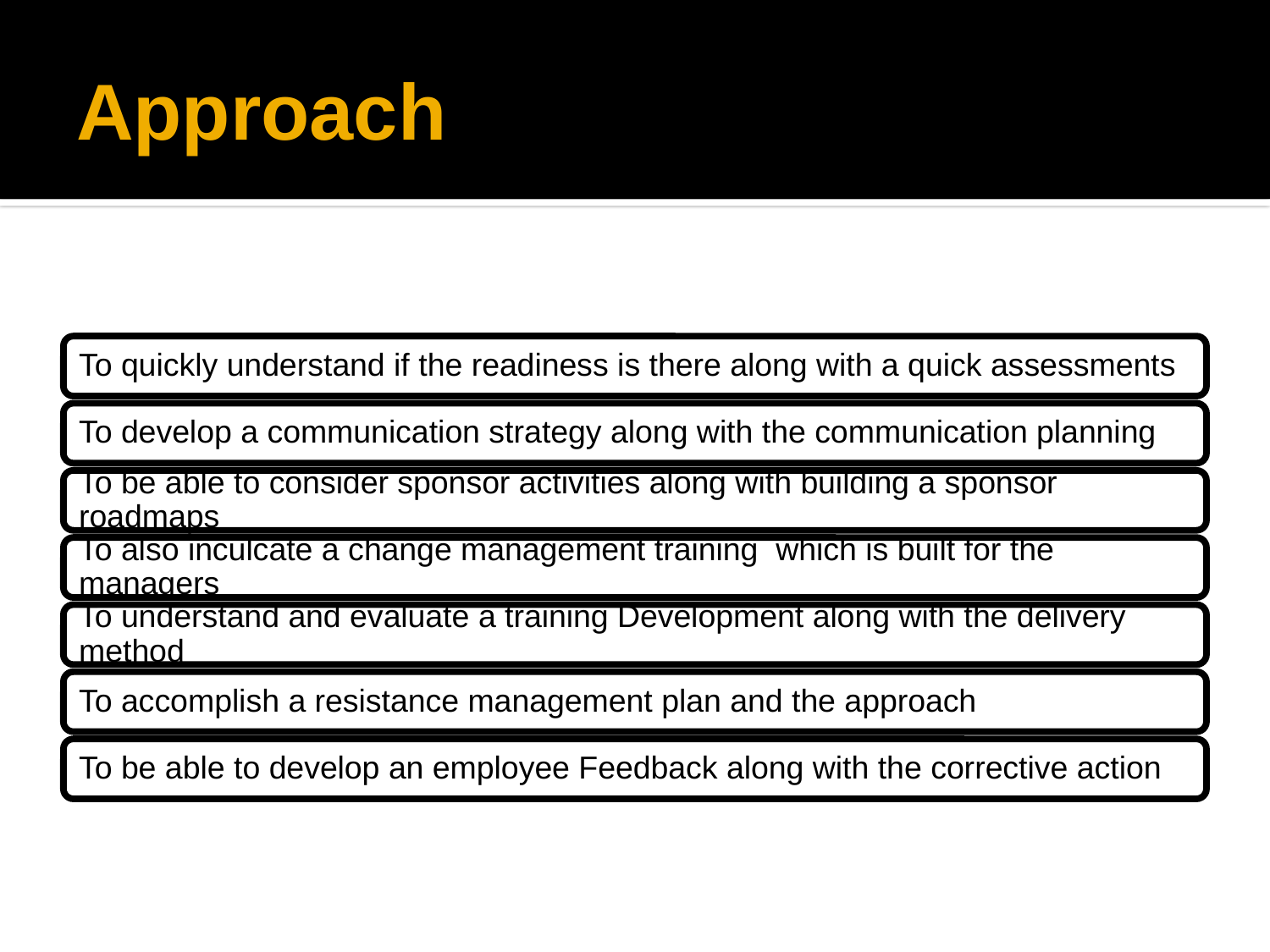

# Approach
To quickly understand if the readiness is there along with a quick assessments
To develop a communication strategy along with the communication planning
To be able to consider sponsor activities along with building a sponsor roadmaps
To also inculcate a change management training  which is built for the managers
To understand and evaluate a training Development along with the delivery method
To accomplish a resistance management plan and the approach
To be able to develop an employee Feedback along with the corrective action